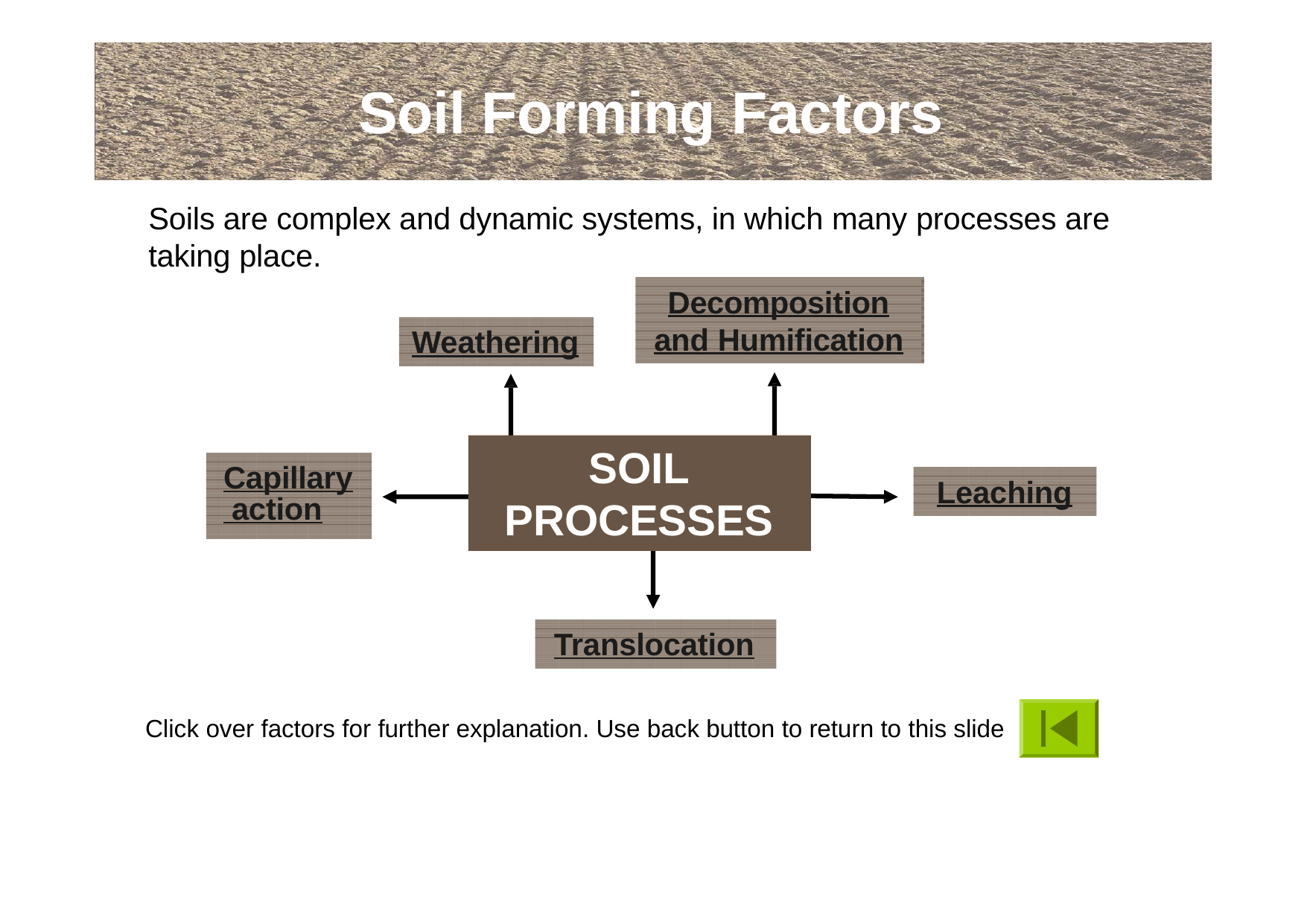

# Soil Forming Factors
Soils are complex and dynamic systems, in which many processes are taking place.
Decomposition

and Humification

Weathering

SOIL PROCESSES

Capillary action

Leaching

Translocation
Click over factors for further explanation. Use back button to return to this slide